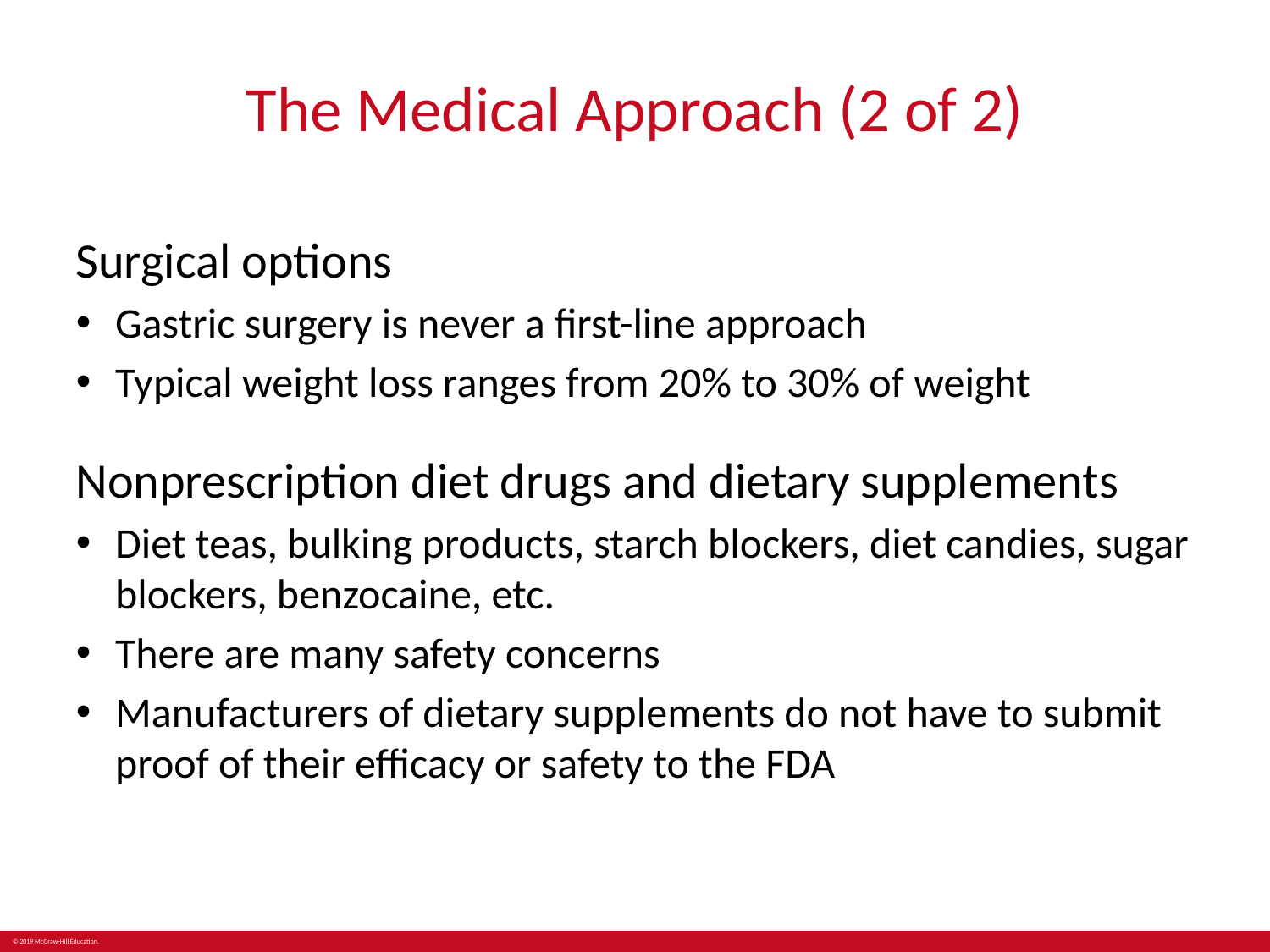

# The Medical Approach (2 of 2)
Surgical options
Gastric surgery is never a first-line approach
Typical weight loss ranges from 20% to 30% of weight
Nonprescription diet drugs and dietary supplements
Diet teas, bulking products, starch blockers, diet candies, sugar blockers, benzocaine, etc.
There are many safety concerns
Manufacturers of dietary supplements do not have to submit proof of their efficacy or safety to the FDA